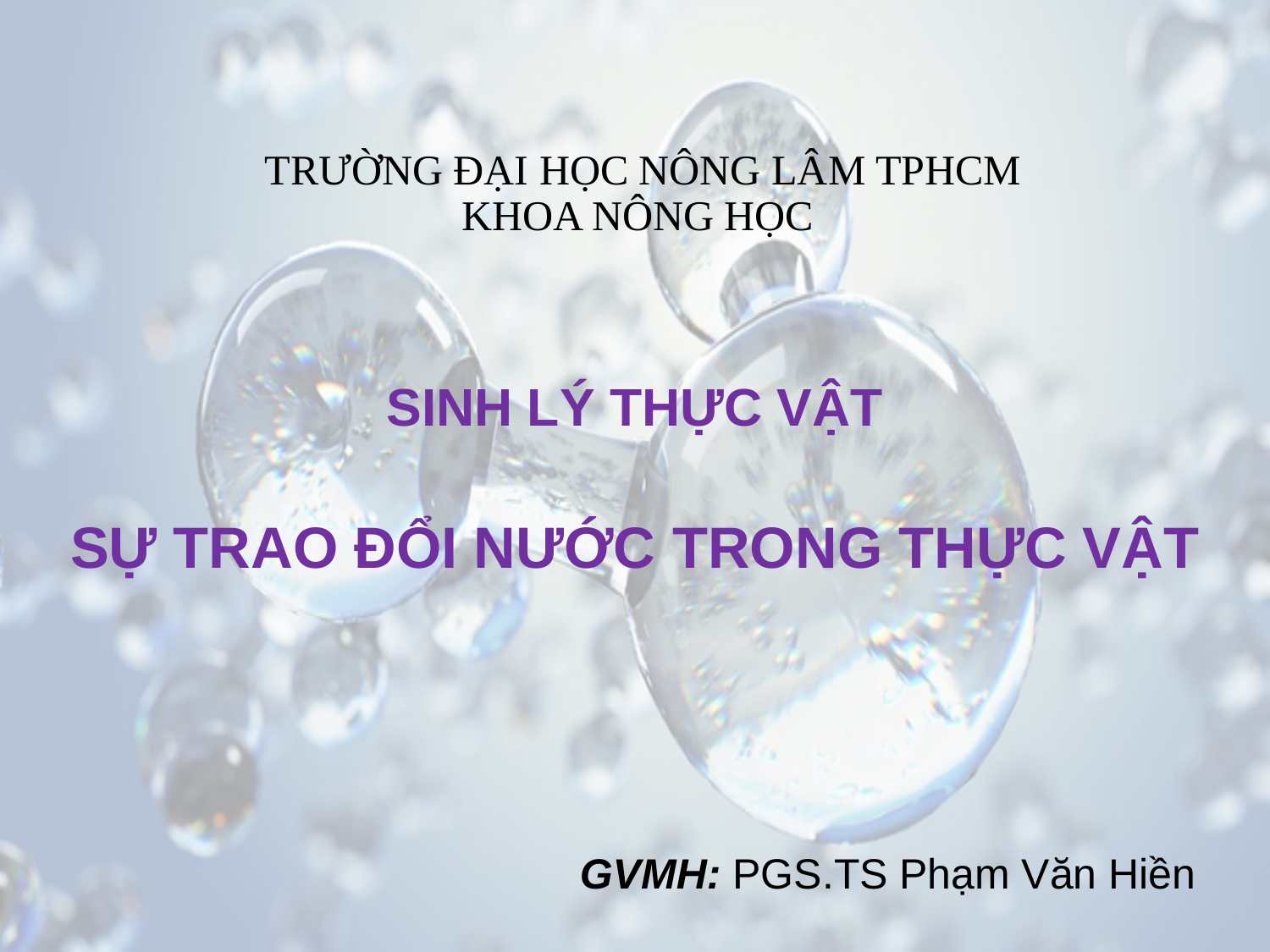

# TRƯỜNG ĐẠI HỌC NÔNG LÂM TPHCM KHOA NÔNG HỌC

SINH LÝ THỰC VẬT

SỰ TRAO ĐỔI NƯỚC TRONG THỰC VẬT

GVMH: PGS.TS Phạm Văn Hiền

1